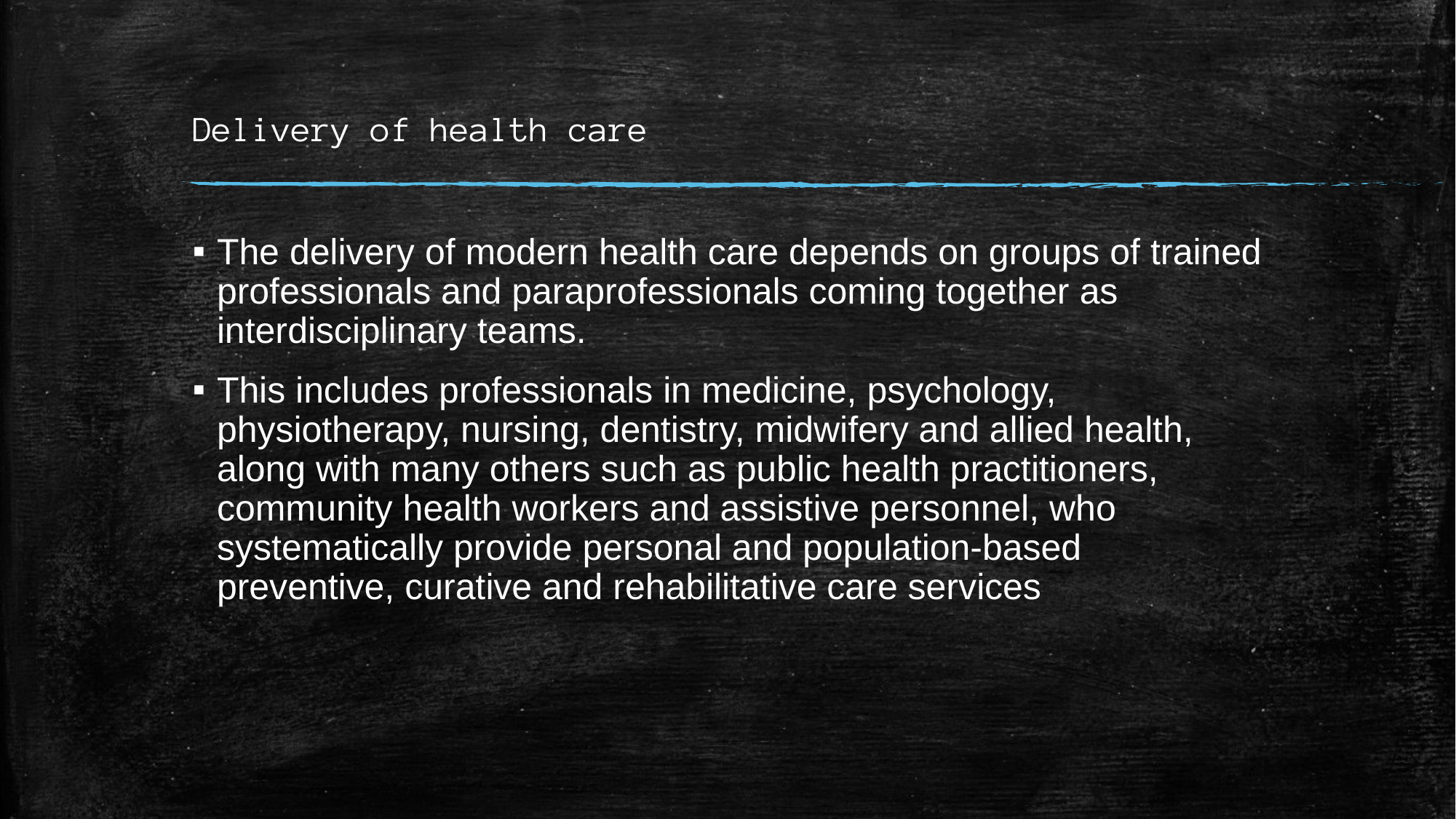

# Delivery of health care
The delivery of modern health care depends on groups of trained professionals and paraprofessionals coming together as interdisciplinary teams.
This includes professionals in medicine, psychology, physiotherapy, nursing, dentistry, midwifery and allied health, along with many others such as public health practitioners, community health workers and assistive personnel, who systematically provide personal and population-based preventive, curative and rehabilitative care services